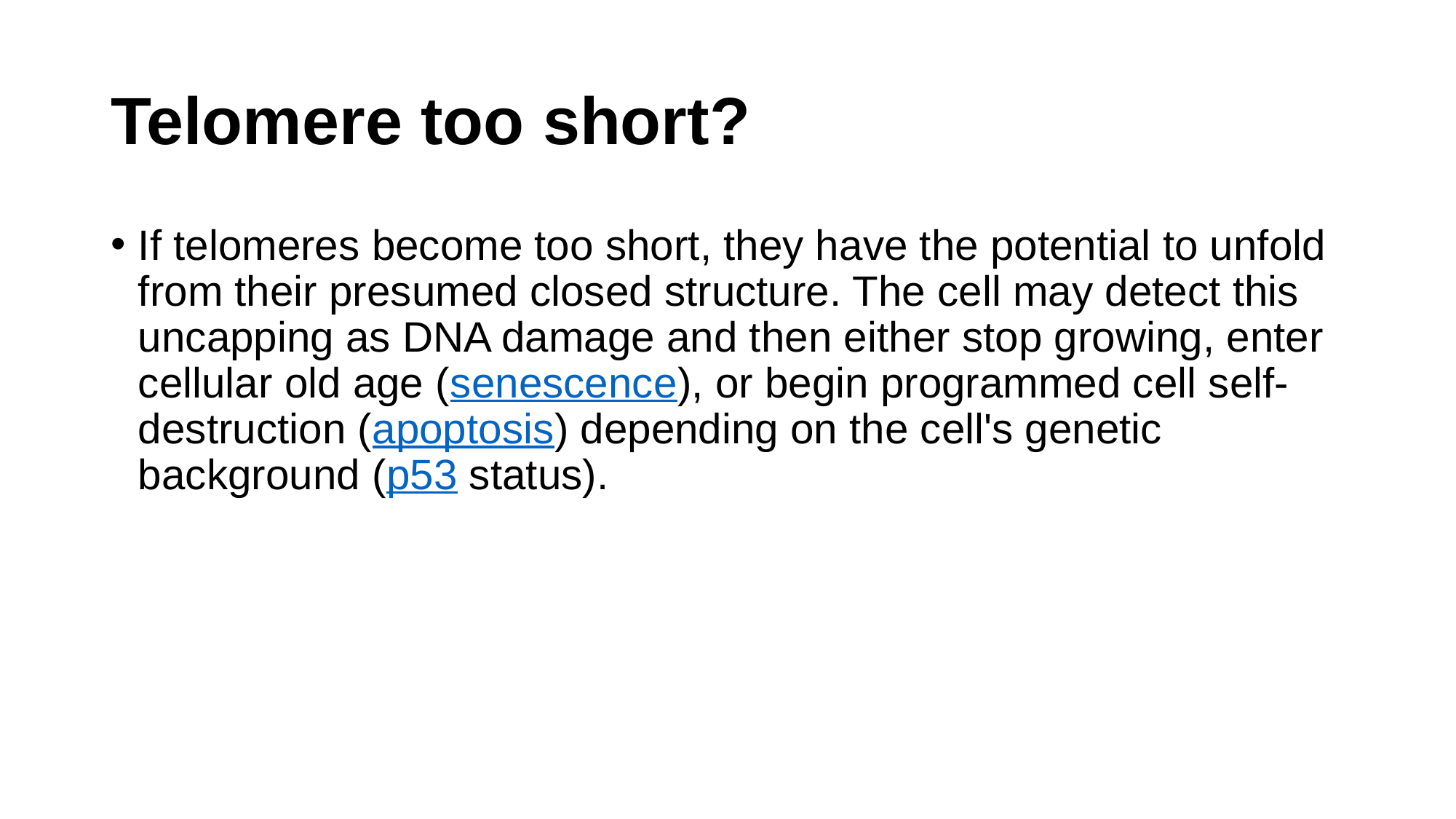

# Telomere too short?
If telomeres become too short, they have the potential to unfold from their presumed closed structure. The cell may detect this uncapping as DNA damage and then either stop growing, enter cellular old age (senescence), or begin programmed cell self-destruction (apoptosis) depending on the cell's genetic background (p53 status).